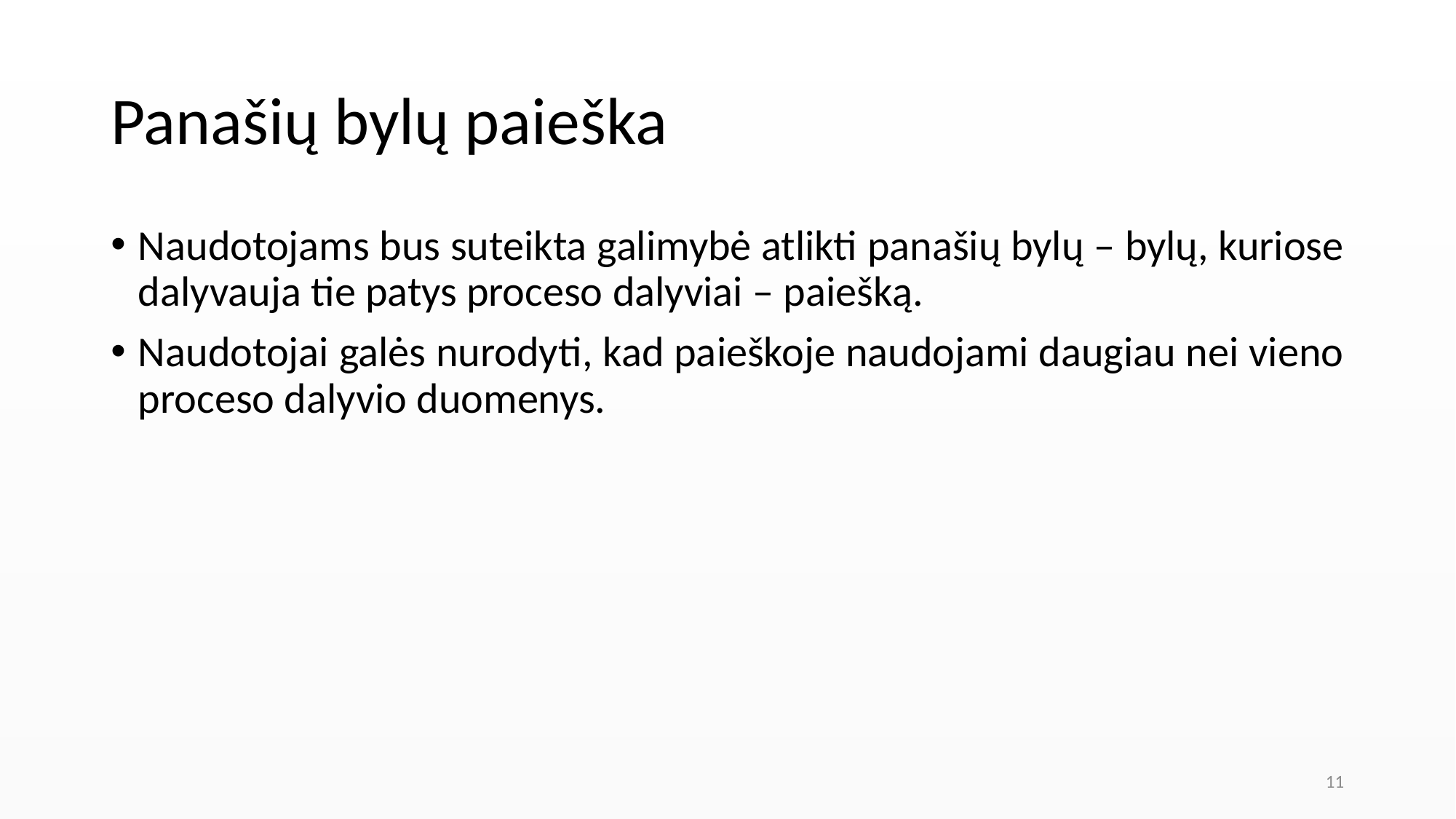

# Panašių bylų paieška
Naudotojams bus suteikta galimybė atlikti panašių bylų – bylų, kuriose dalyvauja tie patys proceso dalyviai – paiešką.
Naudotojai galės nurodyti, kad paieškoje naudojami daugiau nei vieno proceso dalyvio duomenys.
11